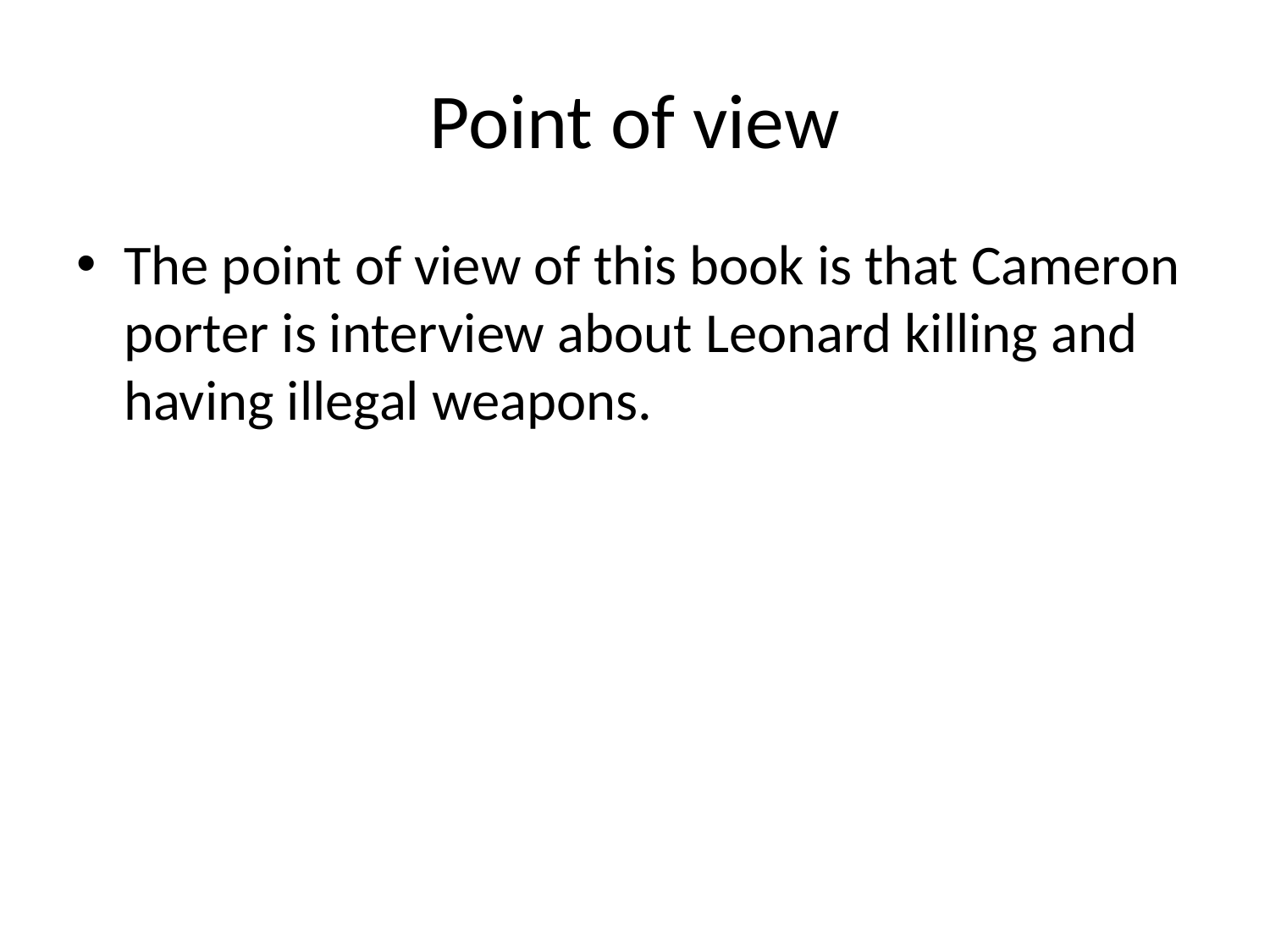

# Point of view
The point of view of this book is that Cameron porter is interview about Leonard killing and having illegal weapons.